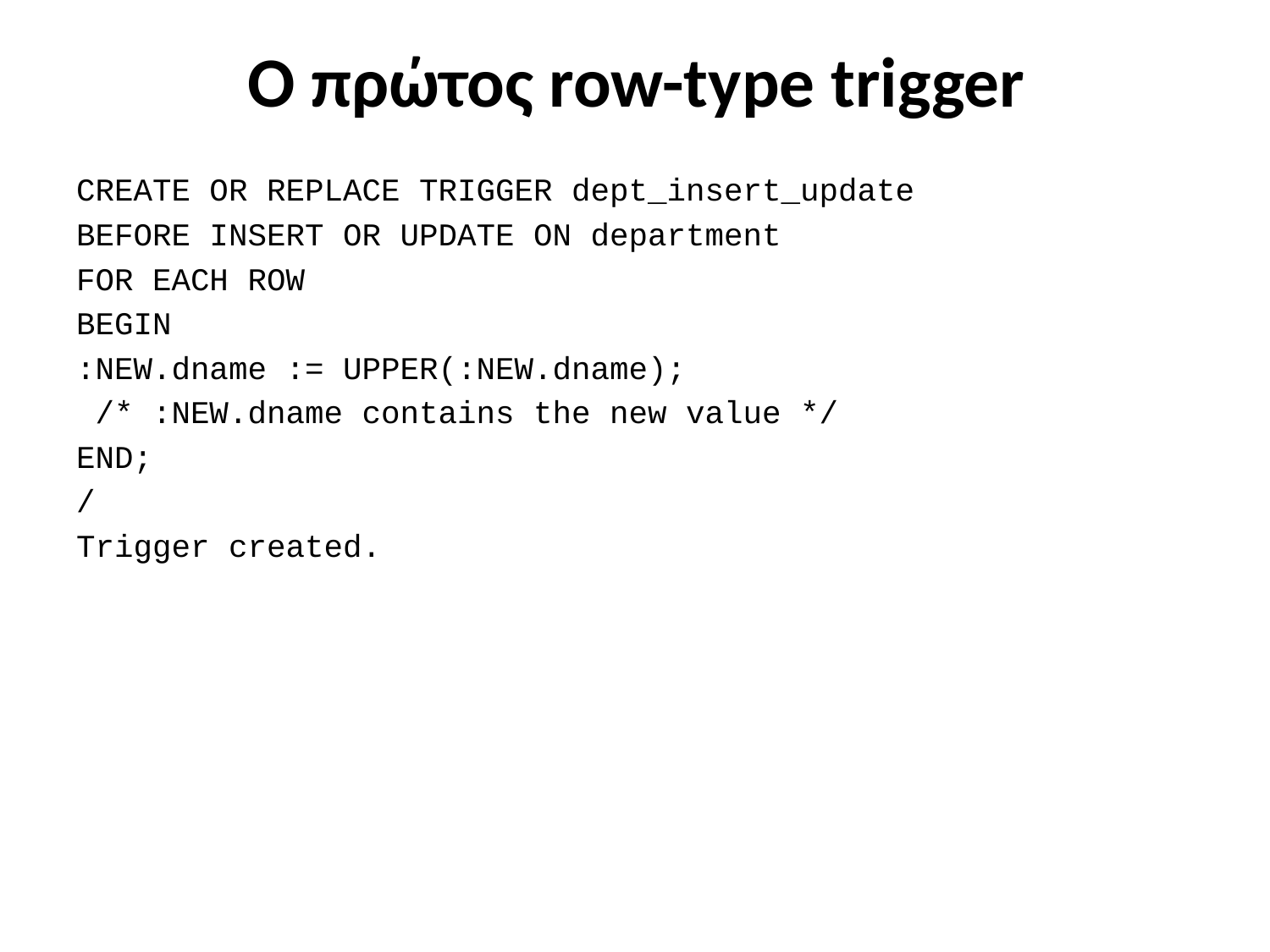

# Ο πρώτος row-type trigger
CREATE OR REPLACE TRIGGER dept_insert_update
BEFORE INSERT OR UPDATE ON department
FOR EACH ROW
BEGIN
:NEW.dname := UPPER(:NEW.dname);
 /* :NEW.dname contains the new value */
END;
/
Trigger created.